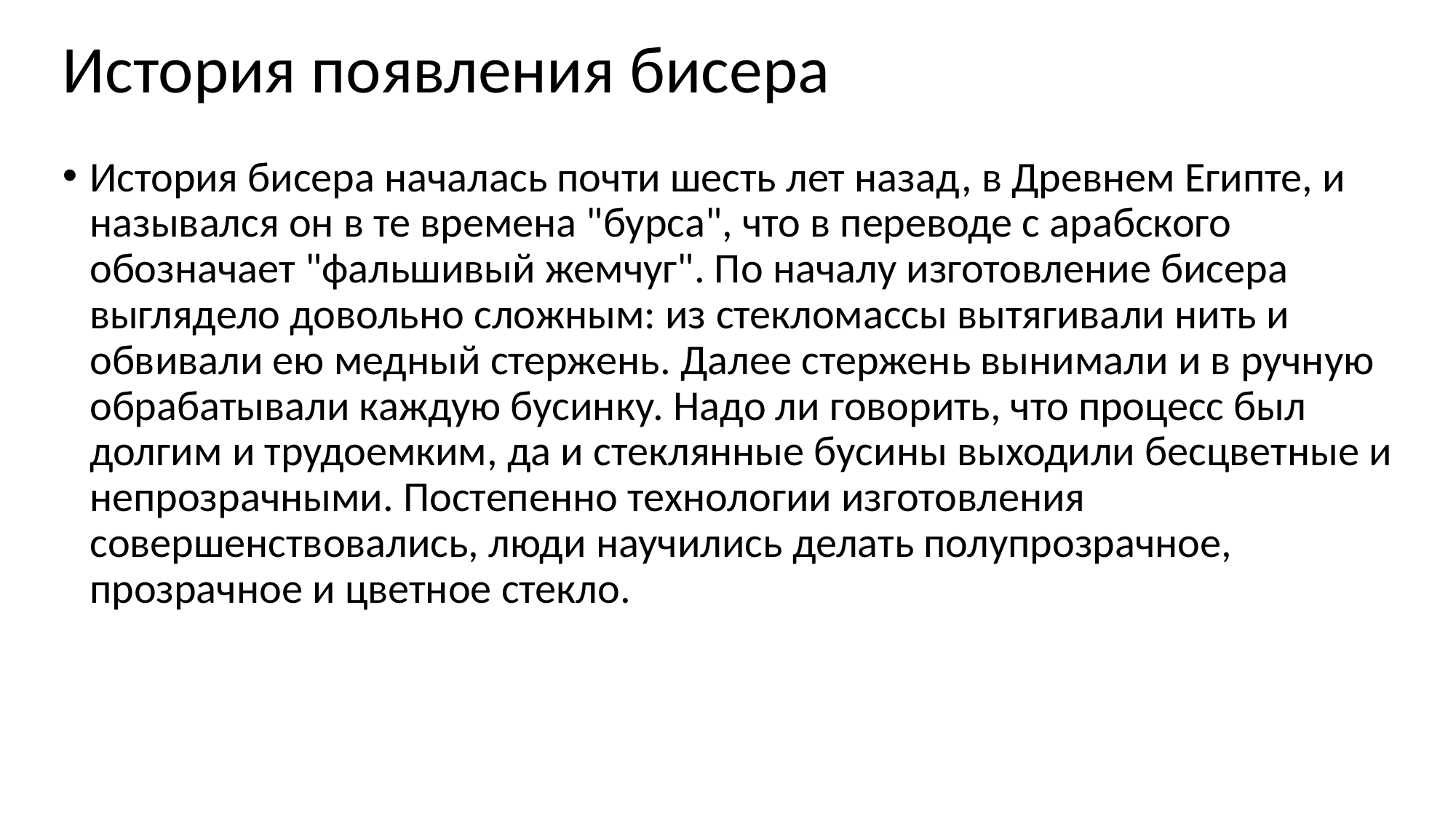

# История появления бисера
История бисера началась почти шесть лет назад, в Древнем Египте, и назывался он в те времена "бурса", что в переводе с арабского обозначает "фальшивый жемчуг". По началу изготовление бисера выглядело довольно сложным: из стекломассы вытягивали нить и обвивали ею медный стержень. Далее стержень вынимали и в ручную обрабатывали каждую бусинку. Надо ли говорить, что процесс был долгим и трудоемким, да и стеклянные бусины выходили бесцветные и непрозрачными. Постепенно технологии изготовления совершенствовались, люди научились делать полупрозрачное, прозрачное и цветное стекло.